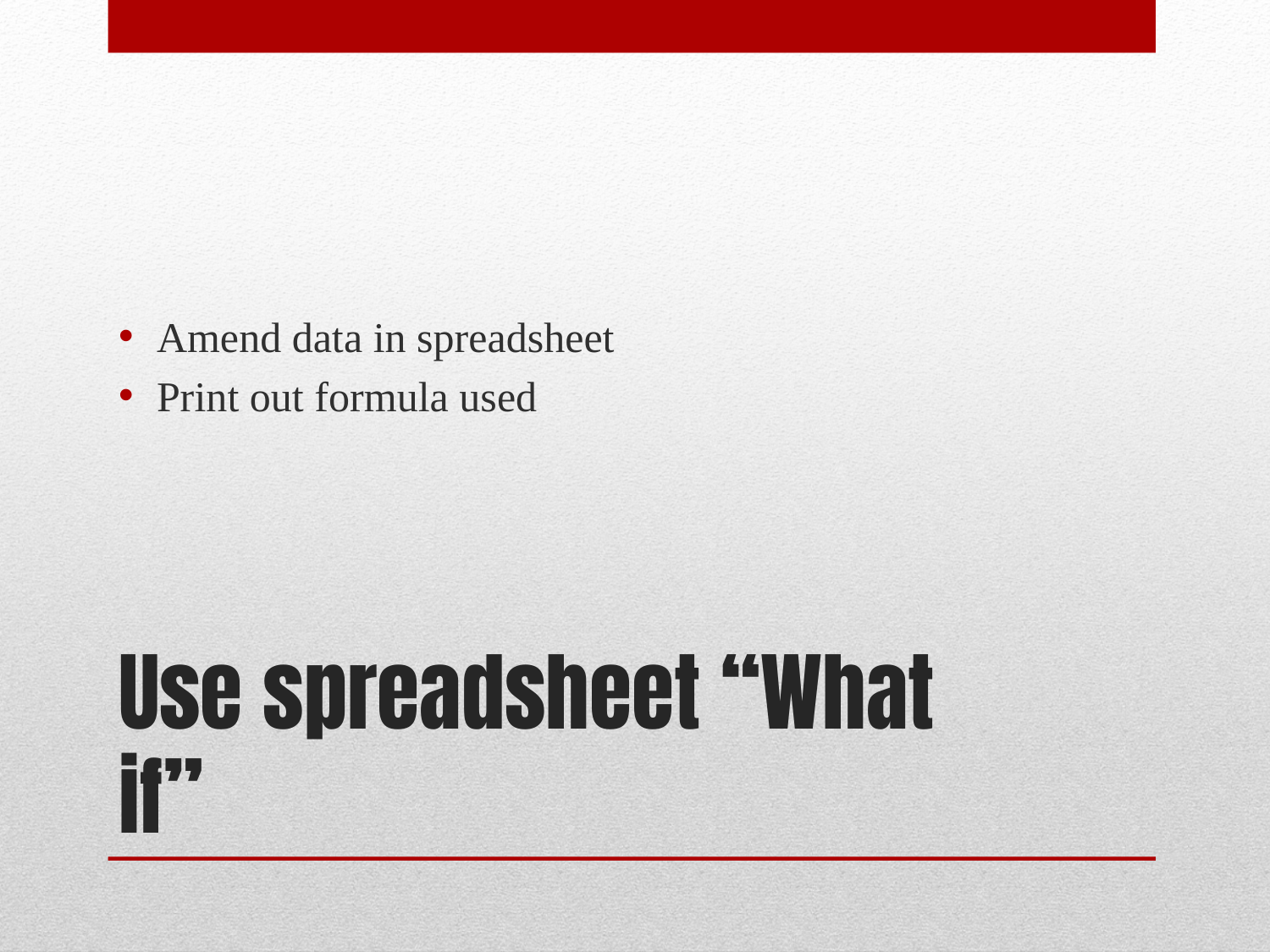

Amend data in spreadsheet
Print out formula used
# Use spreadsheet “What if”